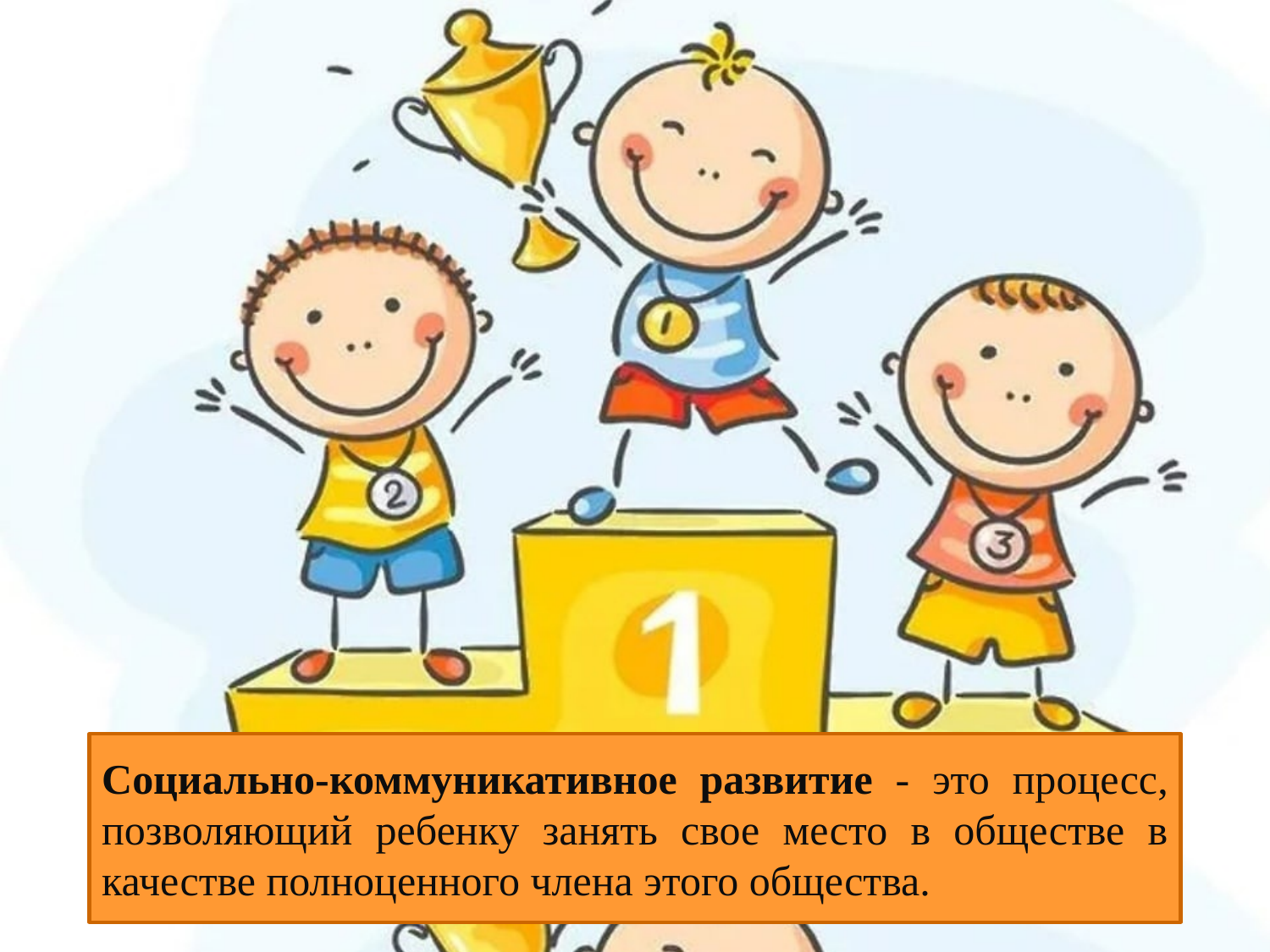

Социально-коммуникативное развитие - это процесс, позволяющий ребенку занять свое место в обществе в качестве полноценного члена этого общества.